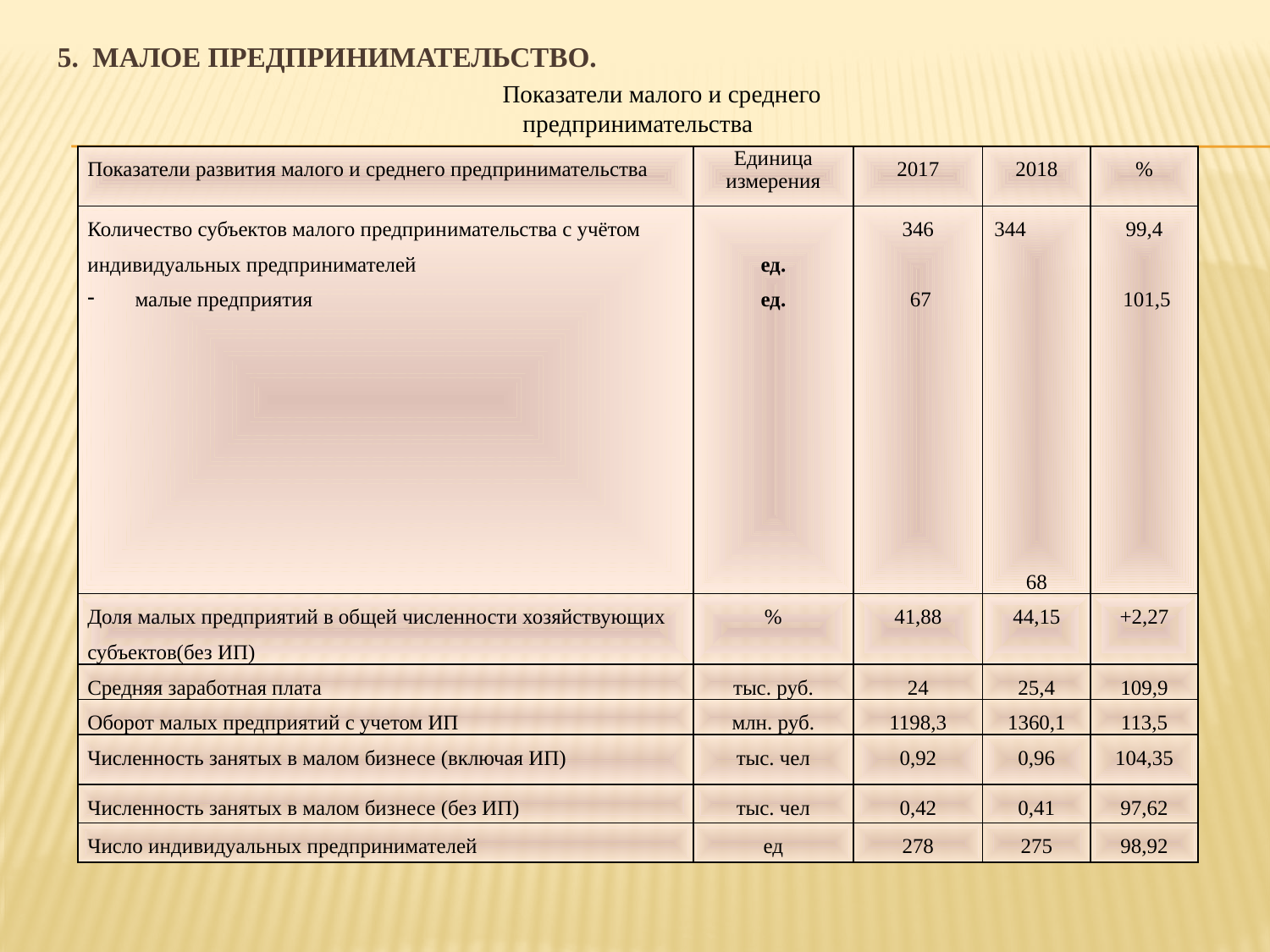

# 5.  Малое предпринимательство.
Показатели малого и среднего предпринимательства
| Показатели развития малого и среднего предпринимательства | Единица измерения | 2017 | 2018 | % |
| --- | --- | --- | --- | --- |
| Количество субъектов малого предпринимательства с учётом индивидуальных предпринимателей малые предприятия | ед. ед. | 346    67 | 344   68 | 99,4    101,5 |
| Доля малых предприятий в общей численности хозяйствующих субъектов(без ИП) | % | 41,88 | 44,15 | +2,27 |
| Средняя заработная плата | тыс. руб. | 24 | 25,4 | 109,9 |
| Оборот малых предприятий с учетом ИП | млн. руб. | 1198,3 | 1360,1 | 113,5 |
| Численность занятых в малом бизнесе (включая ИП) | тыс. чел | 0,92 | 0,96 | 104,35 |
| Численность занятых в малом бизнесе (без ИП) | тыс. чел | 0,42 | 0,41 | 97,62 |
| Число индивидуальных предпринимателей | ед | 278 | 275 | 98,92 |